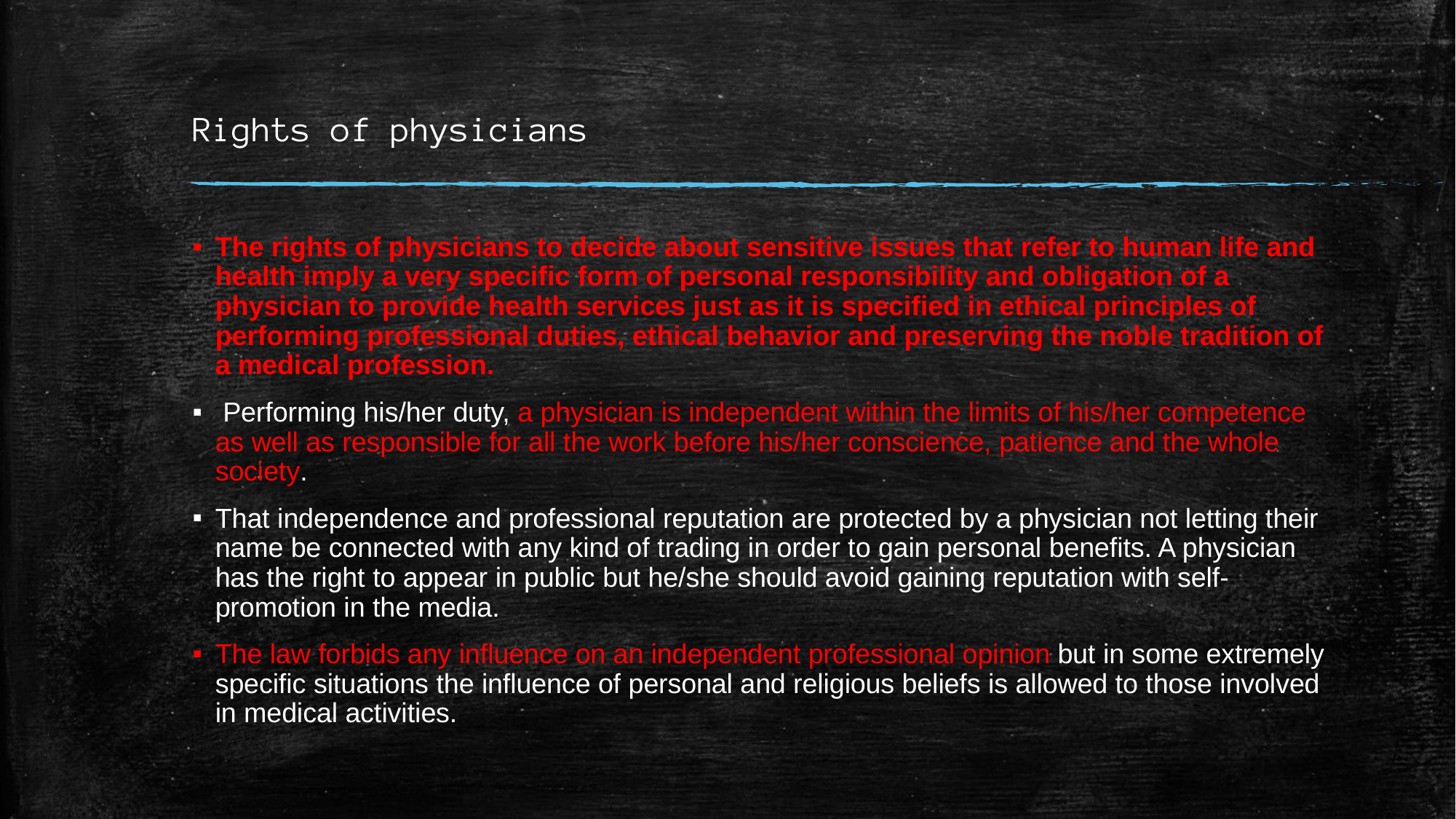

# Rights of physicians
The rights of physicians to decide about sensitive issues that refer to human life and health imply a very speciﬁc form of personal responsibility and obligation of a physician to provide health services just as it is speciﬁed in ethical principles of performing professional duties, ethical behavior and preserving the noble tradition of a medical profession.
 Performing his/her duty, a physician is independent within the limits of his/her competence as well as responsible for all the work before his/her conscience, patience and the whole society.
That independence and professional reputation are protected by a physician not letting their name be connected with any kind of trading in order to gain personal beneﬁts. A physician has the right to appear in public but he/she should avoid gaining reputation with self-promotion in the media.
The law forbids any inﬂuence on an independent professional opinion but in some extremely speciﬁc situations the inﬂuence of personal and religious beliefs is allowed to those involved in medical activities.